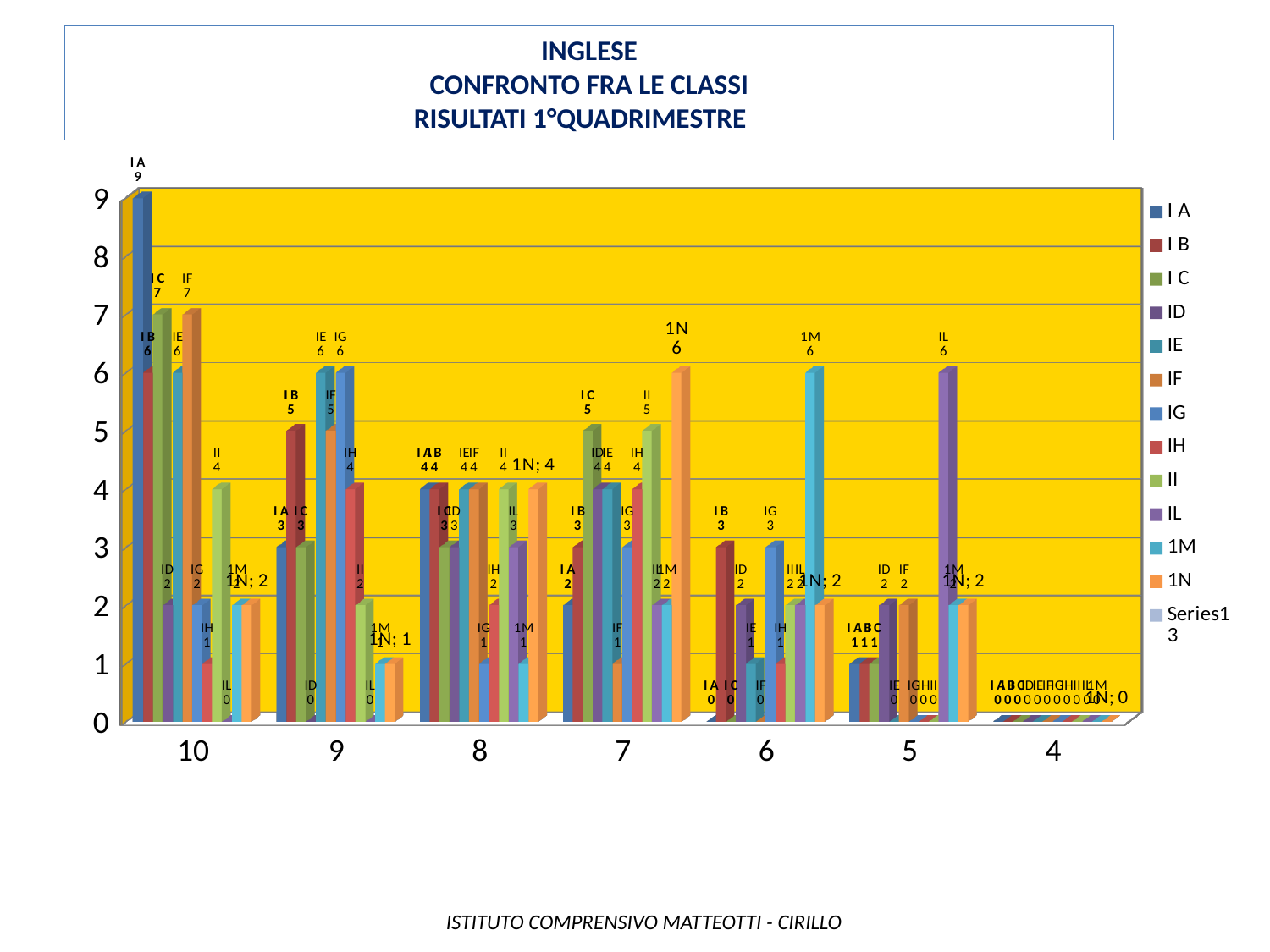

INGLESE
Confronto fra le classi
                                                     Risultati 1°quadrimestre

[unsupported chart]

 ISTITUTO COMPRENSIVO MATTEOTTI - CIRILLO